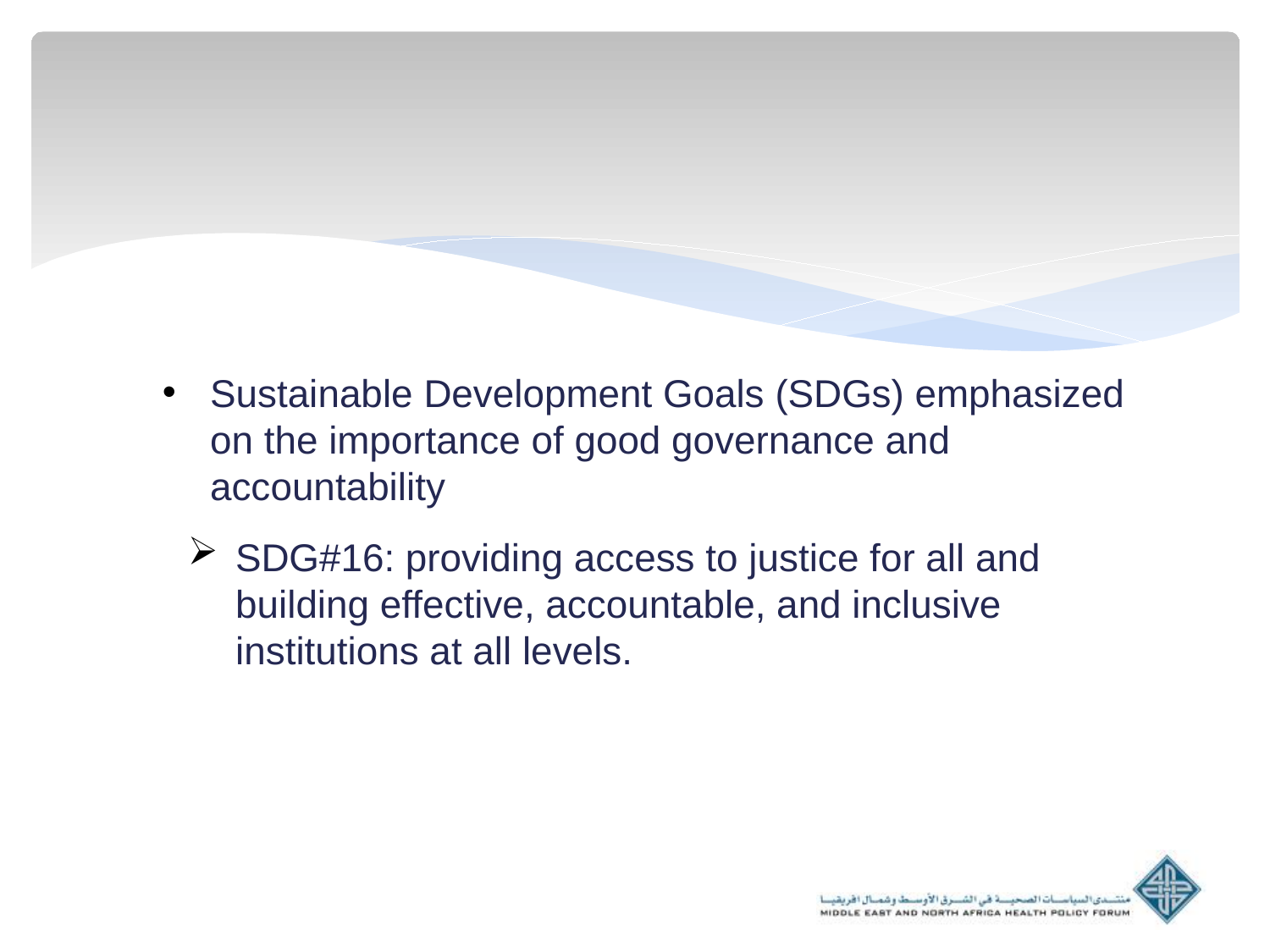

Sustainable Development Goals (SDGs) emphasized on the importance of good governance and accountability
SDG#16: providing access to justice for all and building effective, accountable, and inclusive institutions at all levels.